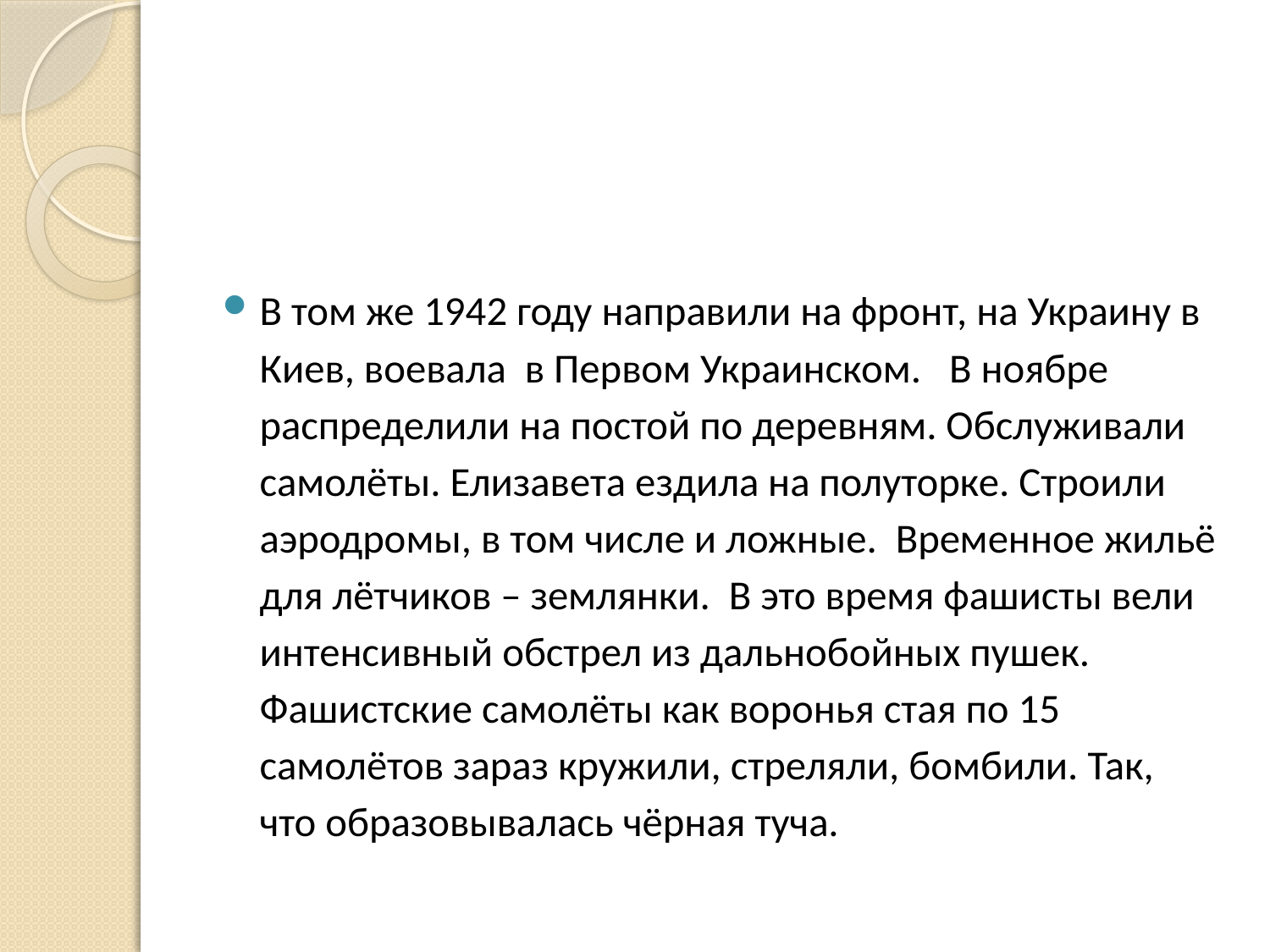

#

В том же 1942 году направили на фронт, на Украину в Киев, воевала  в Первом Украинском.   В ноябре  распределили на постой по деревням. Обслуживали самолёты. Елизавета ездила на полуторке. Строили аэродромы, в том числе и ложные.  Временное жильё для лётчиков – землянки.  В это время фашисты вели интенсивный обстрел из дальнобойных пушек. Фашистские самолёты как воронья стая по 15 самолётов зараз кружили, стреляли, бомбили. Так,  что образовывалась чёрная туча.